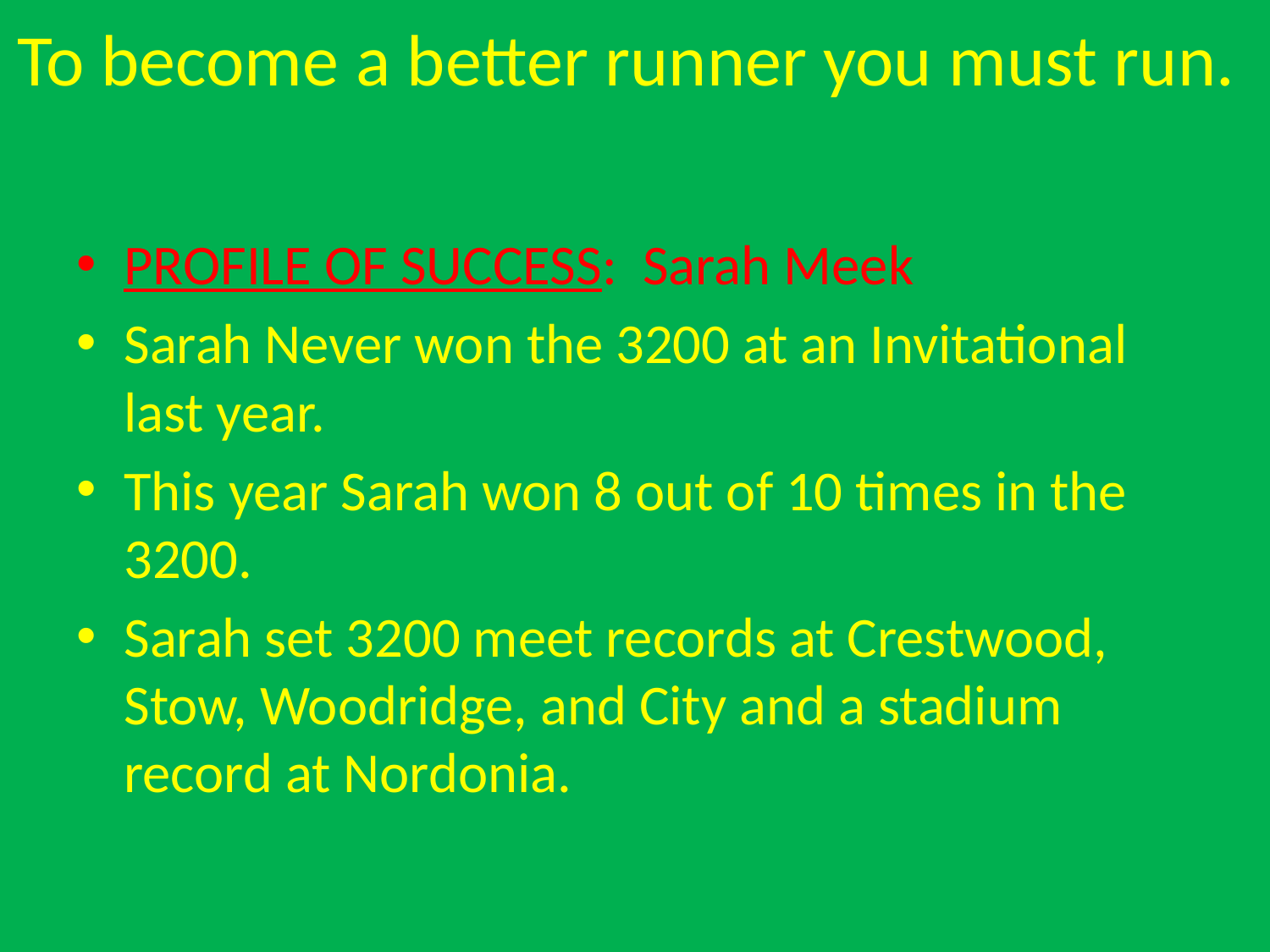

# To become a better runner you must run.
PROFILE OF SUCCESS:  Sarah Meek
Sarah Never won the 3200 at an Invitational last year.
This year Sarah won 8 out of 10 times in the 3200.
Sarah set 3200 meet records at Crestwood, Stow, Woodridge, and City and a stadium record at Nordonia.